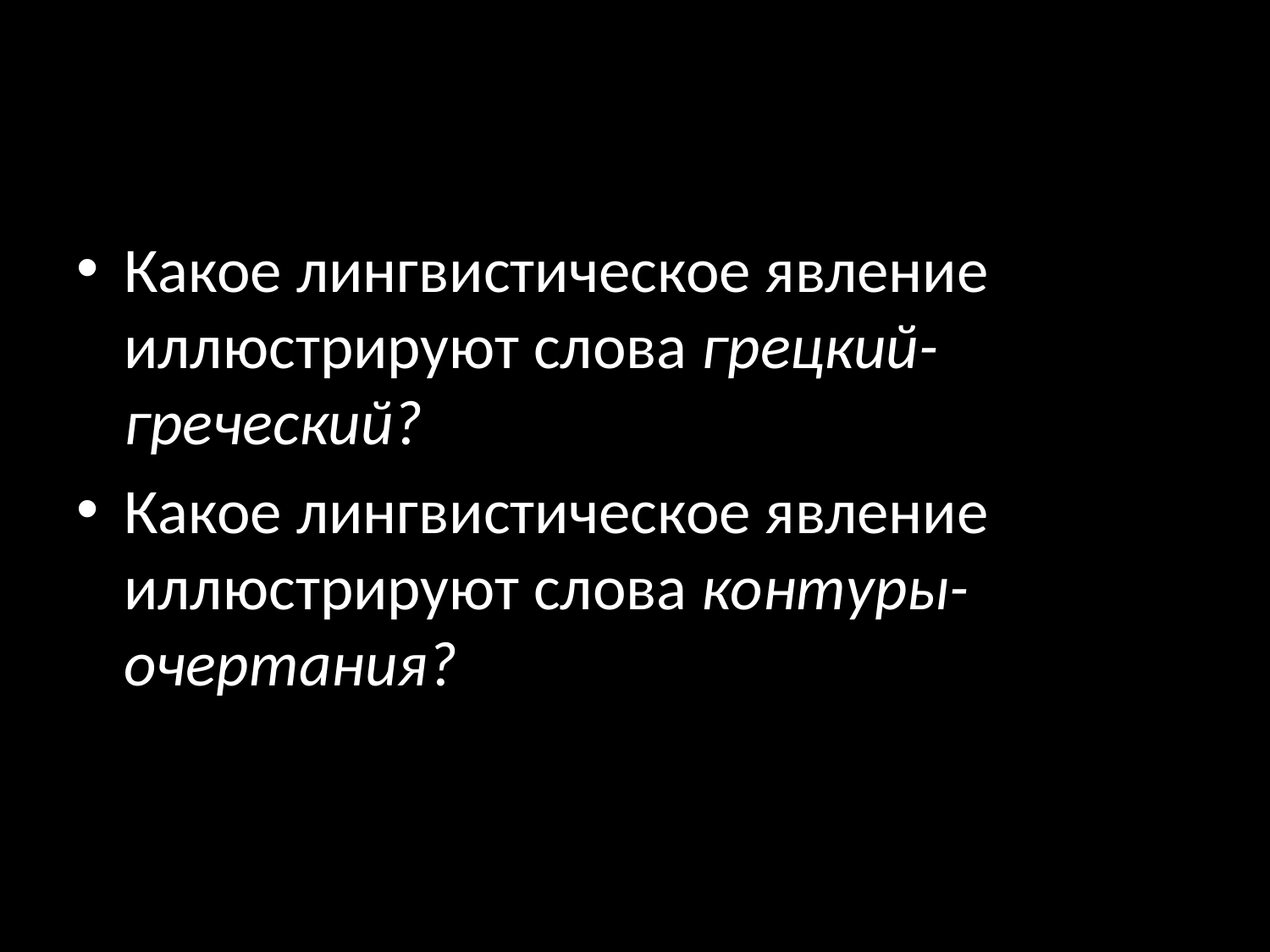

#
Какое лингвистическое явление иллюстрируют слова грецкий-греческий?
Какое лингвистическое явление иллюстрируют слова контуры-очертания?